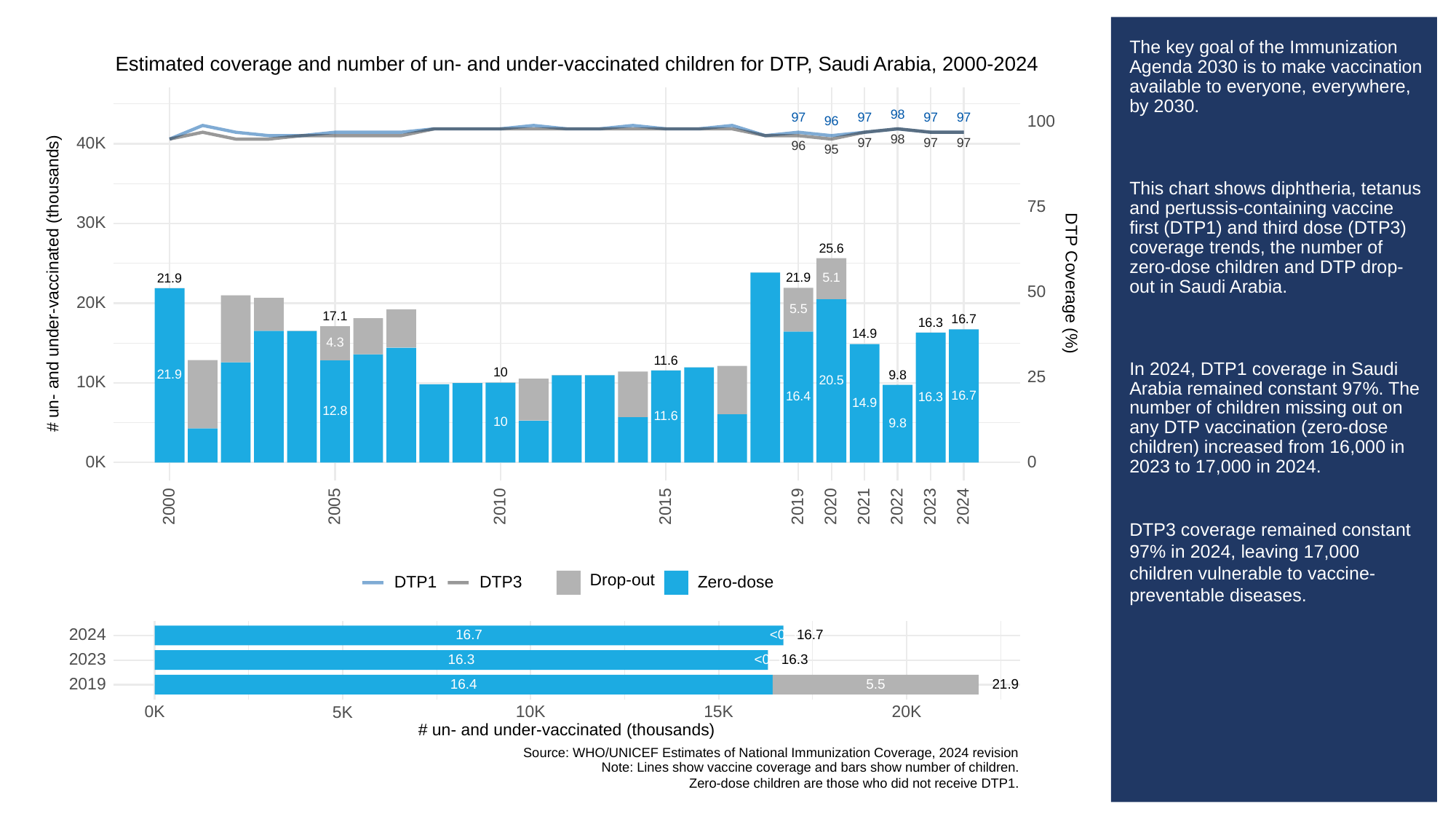

# The key goal of the Immunization Agenda 2030 is to make vaccination available to everyone, everywhere, by 2030.

This chart shows diphtheria, tetanus and pertussis-containing vaccine first (DTP1) and third dose (DTP3) coverage trends, the number of zero-dose children and DTP drop-out in Saudi Arabia.

In 2024, DTP1 coverage in Saudi Arabia remained constant 97%. The number of children missing out on any DTP vaccination (zero-dose children) increased from 16,000 in 2023 to 17,000 in 2024.

DTP3 coverage remained constant 97% in 2024, leaving 17,000 children vulnerable to vaccine-preventable diseases.

Estimated coverage and number of un- and under-vaccinated children for DTP, Saudi Arabia, 2000-2024

98
97
97
97
97
100
96

98
40K
97
97
97
96

95

75
30K

25.6

21.9
5.1
21.9
# un- and under-vaccinated (thousands)
DTP Coverage (%)
50

20K

5.5

17.1
16.7

16.3

14.9

4.3

11.6

10

21.9
9.8
25

20.5
10K

16.7
16.4
16.3
14.9
12.8
11.6

10
9.8

0K
0

2023
2000
2005
2010
2015
2019
2020
2021
2022
2024

Drop-out
DTP3
Zero-dose
DTP1

2024
16.7
<0.5
16.7

2023
16.3
16.3
<0.5

2019
16.4
21.9
5.5

0K
10K
15K
20K
5K
# un- and under-vaccinated (thousands)
Source: WHO/UNICEF Estimates of National Immunization Coverage, 2024 revision
Note: Lines show vaccine coverage and bars show number of children.
Zero-dose children are those who did not receive DTP1.